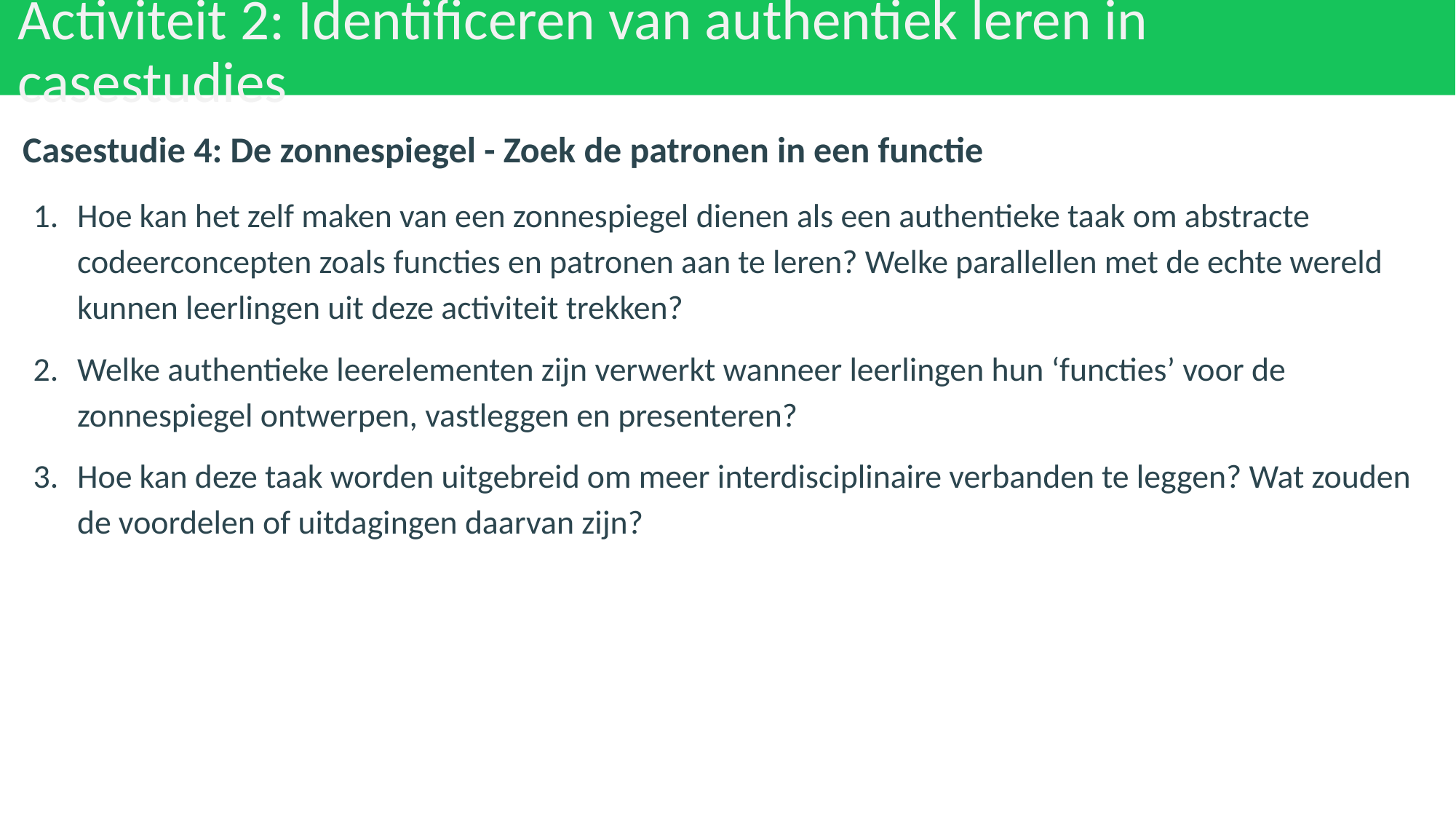

# Activiteit 2: Identificeren van authentiek leren in casestudies
Casestudie 4: De zonnespiegel - Zoek de patronen in een functie
Hoe kan het zelf maken van een zonnespiegel dienen als een authentieke taak om abstracte codeerconcepten zoals functies en patronen aan te leren? Welke parallellen met de echte wereld kunnen leerlingen uit deze activiteit trekken?
Welke authentieke leerelementen zijn verwerkt wanneer leerlingen hun ‘functies’ voor de zonnespiegel ontwerpen, vastleggen en presenteren?
Hoe kan deze taak worden uitgebreid om meer interdisciplinaire verbanden te leggen? Wat zouden de voordelen of uitdagingen daarvan zijn?